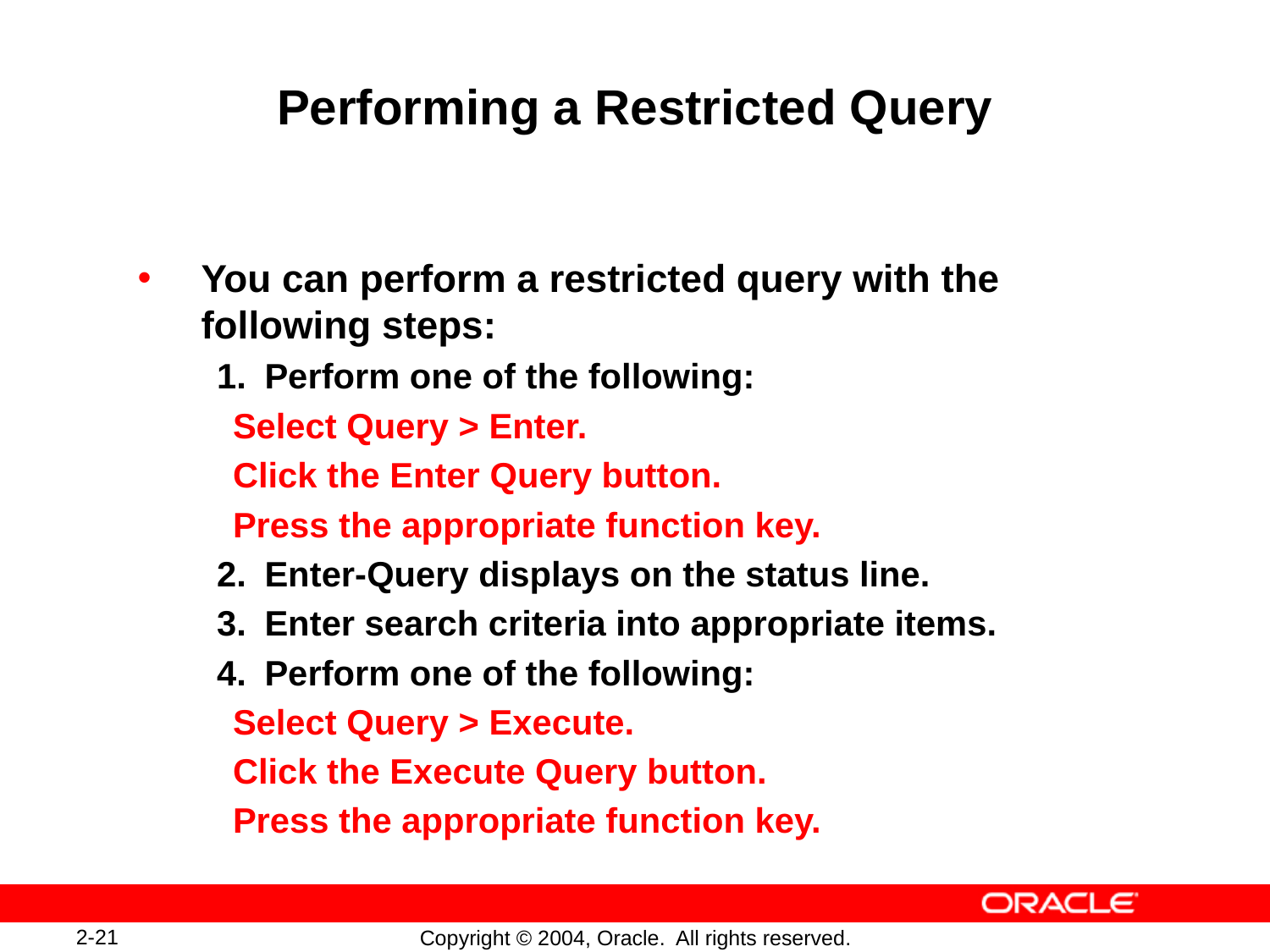

# Performing a Restricted Query
You can perform a restricted query with the following steps:
1.	Perform one of the following:
Select Query > Enter.
Click the Enter Query button.
Press the appropriate function key.
2.	Enter-Query displays on the status line.
3.	Enter search criteria into appropriate items.
4.	Perform one of the following:
Select Query > Execute.
Click the Execute Query button.
Press the appropriate function key.